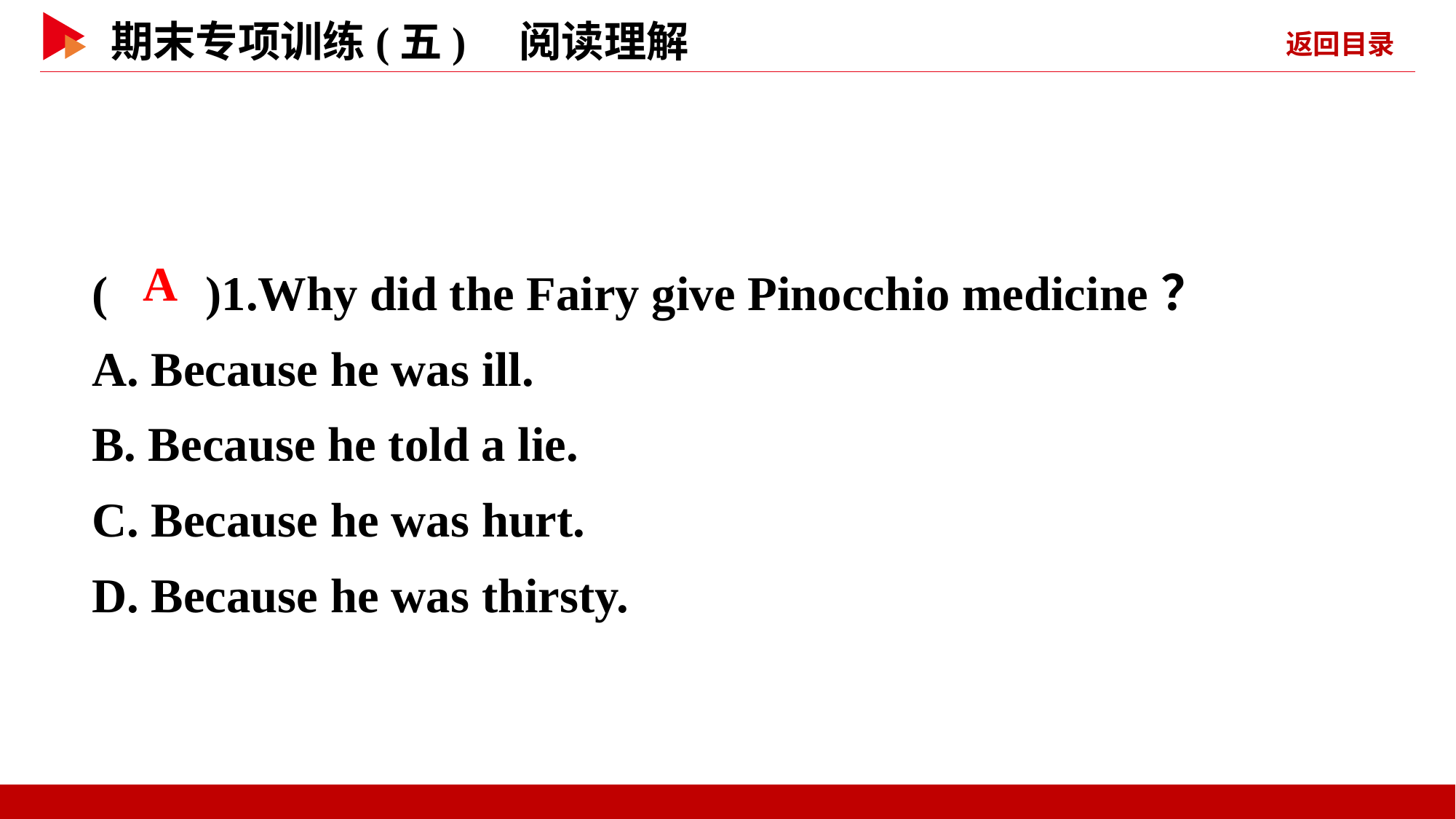

(        )1.Why did the Fairy give Pinocchio medicine？
A. Because he was ill.
B. Because he told a lie.
C. Because he was hurt.
D. Because he was thirsty.
   A